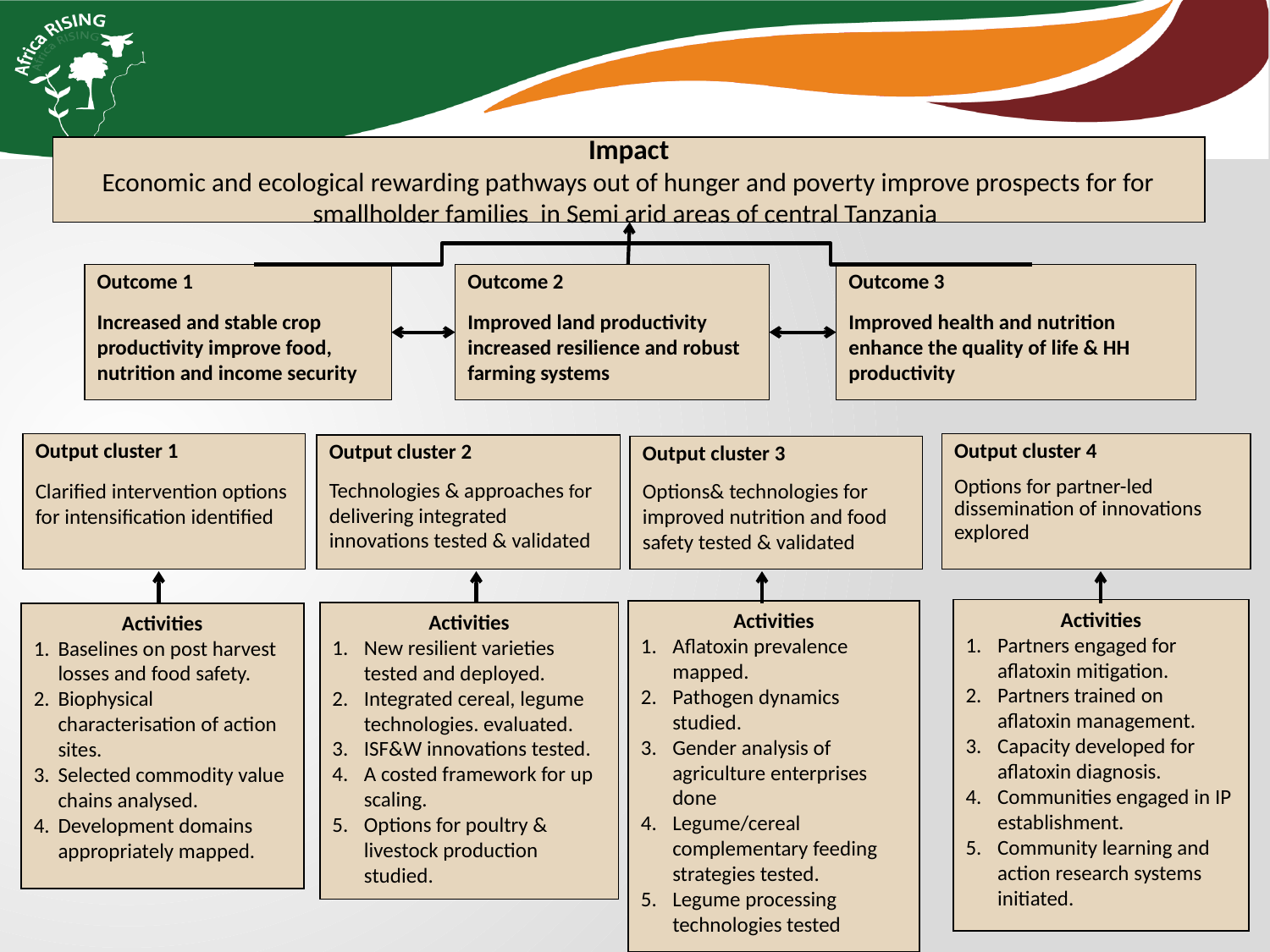

Impact
Economic and ecological rewarding pathways out of hunger and poverty improve prospects for for smallholder families  in Semi arid areas of central Tanzania
Output cluster 1

Clarified intervention options for intensification identified
Output cluster 4

Options for partner-led dissemination of innovations explored
Output cluster 2

Technologies & approaches for delivering integrated innovations tested & validated
Output cluster 3

Options& technologies for improved nutrition and food safety tested & validated
Activities
Partners engaged for aflatoxin mitigation.
Partners trained on aflatoxin management.
Capacity developed for aflatoxin diagnosis.
Communities engaged in IP establishment.
Community learning and action research systems initiated.
Activities
Aflatoxin prevalence mapped.
Pathogen dynamics studied.
Gender analysis of agriculture enterprises done
Legume/cereal complementary feeding strategies tested.
Legume processing technologies tested
Activities
New resilient varieties tested and deployed.
Integrated cereal, legume technologies. evaluated.
ISF&W innovations tested.
A costed framework for up scaling.
Options for poultry & livestock production studied.
Activities
Baselines on post harvest losses and food safety.
Biophysical characterisation of action sites.
Selected commodity value chains analysed.
Development domains appropriately mapped.
Outcome 1

Increased and stable crop productivity improve food, nutrition and income security
Outcome 2

Improved land productivity increased resilience and robust farming systems
Outcome 3

Improved health and nutrition enhance the quality of life & HH productivity